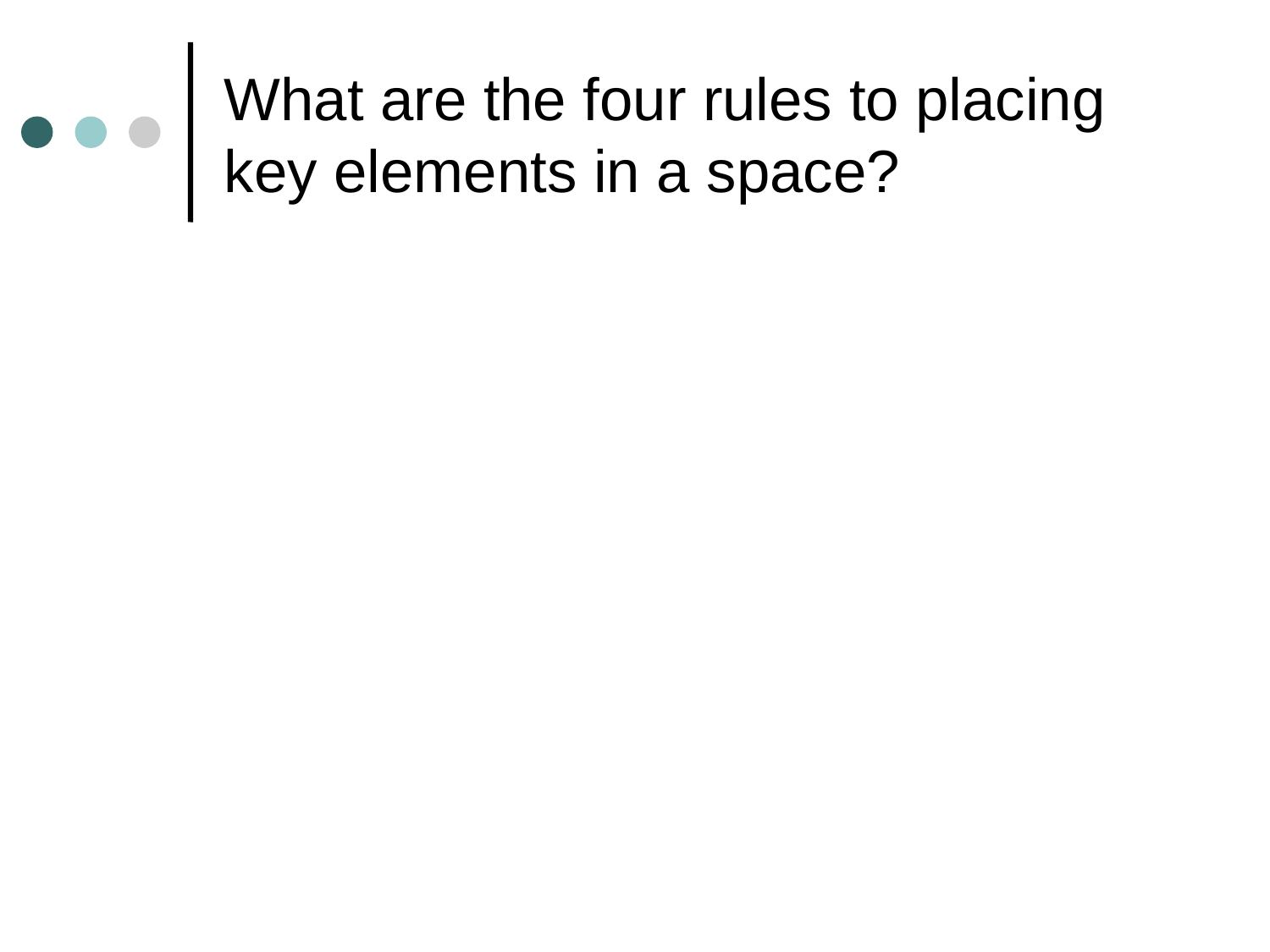

# What are the four rules to placing key elements in a space?